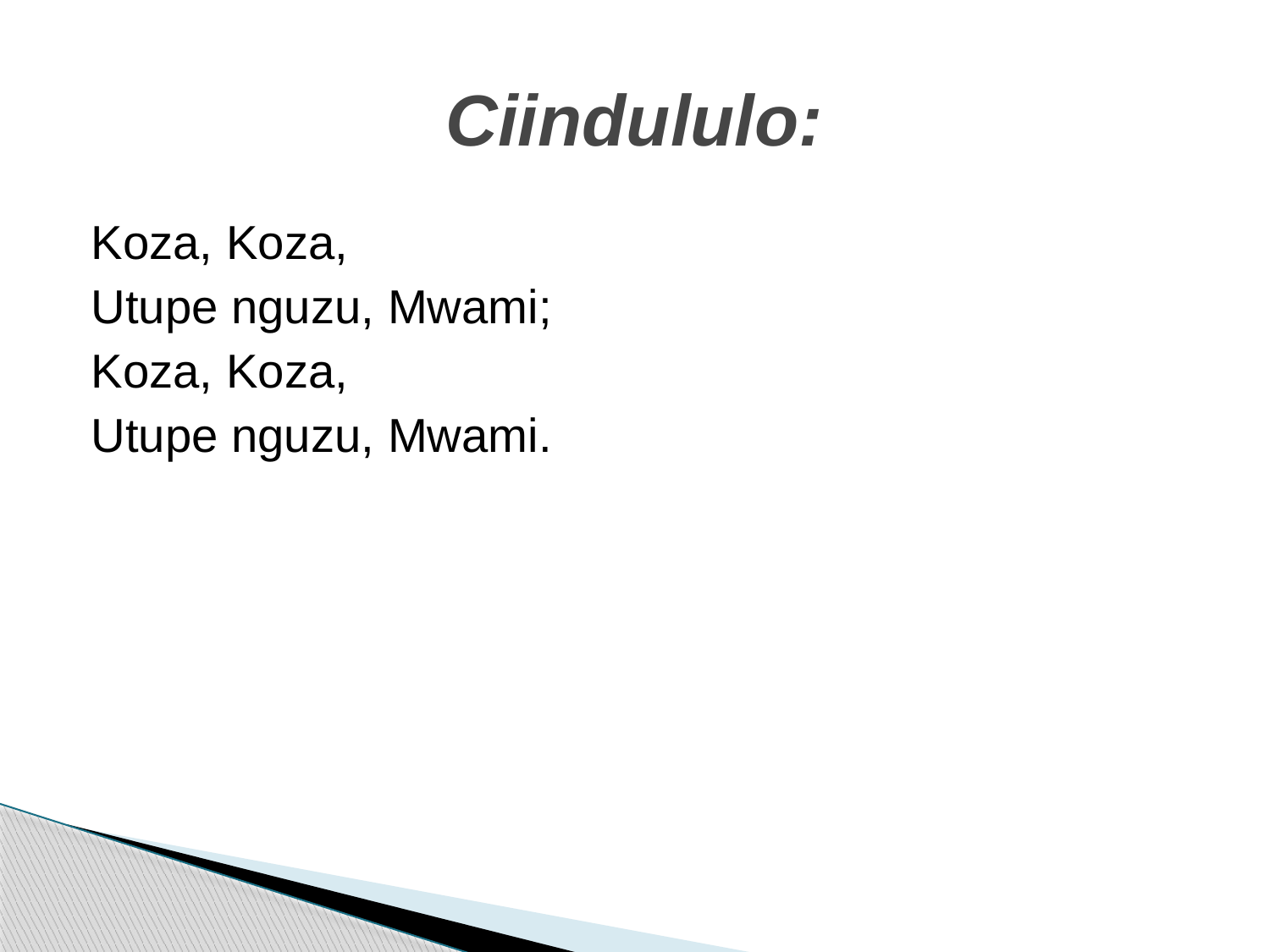

# Ciindululo:
Koza, Koza,
Utupe nguzu, Mwami;
Koza, Koza,
Utupe nguzu, Mwami.